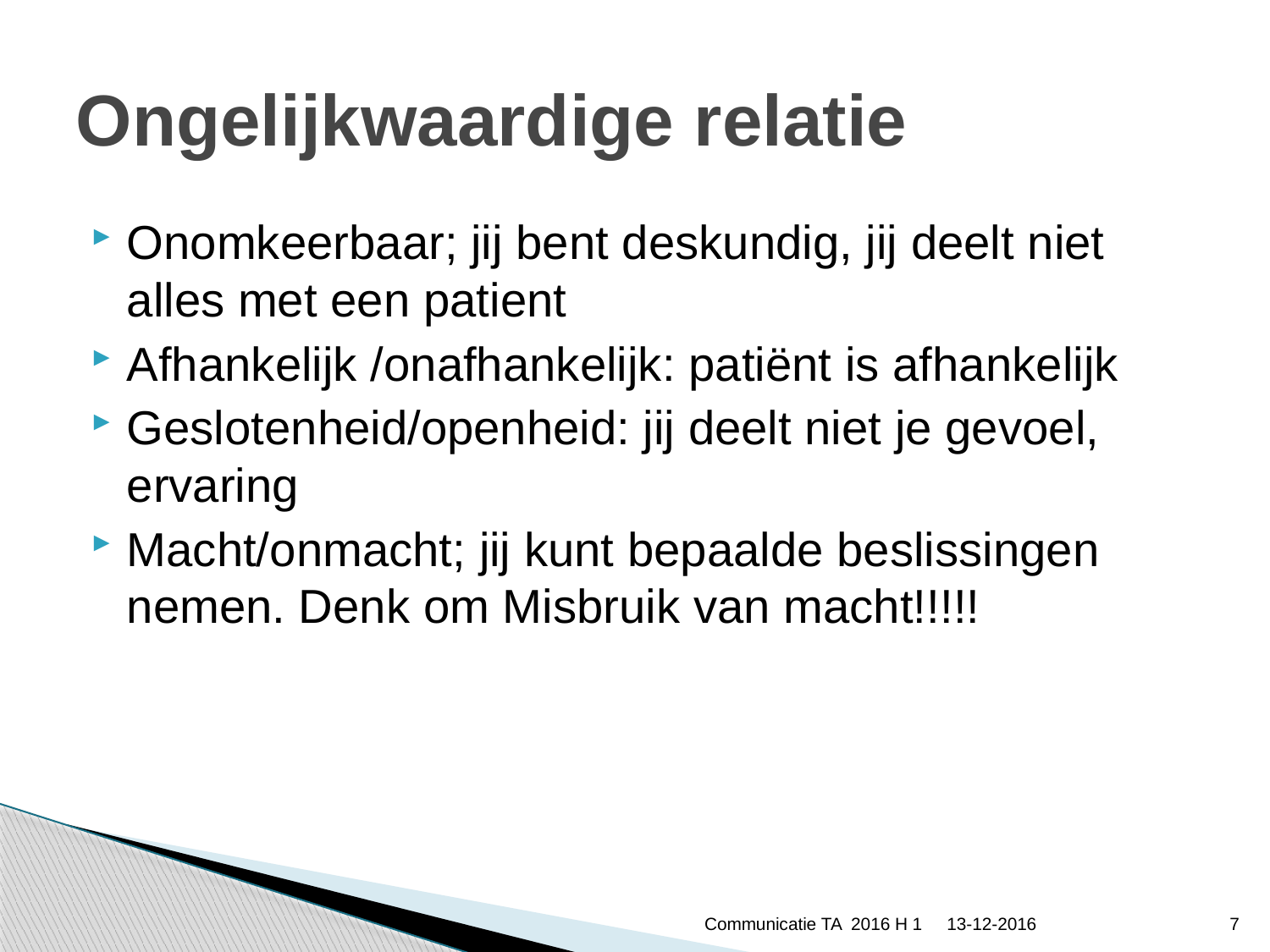

# Ongelijkwaardige relatie
Onomkeerbaar; jij bent deskundig, jij deelt niet alles met een patient
Afhankelijk /onafhankelijk: patiënt is afhankelijk
Geslotenheid/openheid: jij deelt niet je gevoel, ervaring
Macht/onmacht; jij kunt bepaalde beslissingen nemen. Denk om Misbruik van macht!!!!!
Communicatie TA  2016 H 1
13-12-2016
7